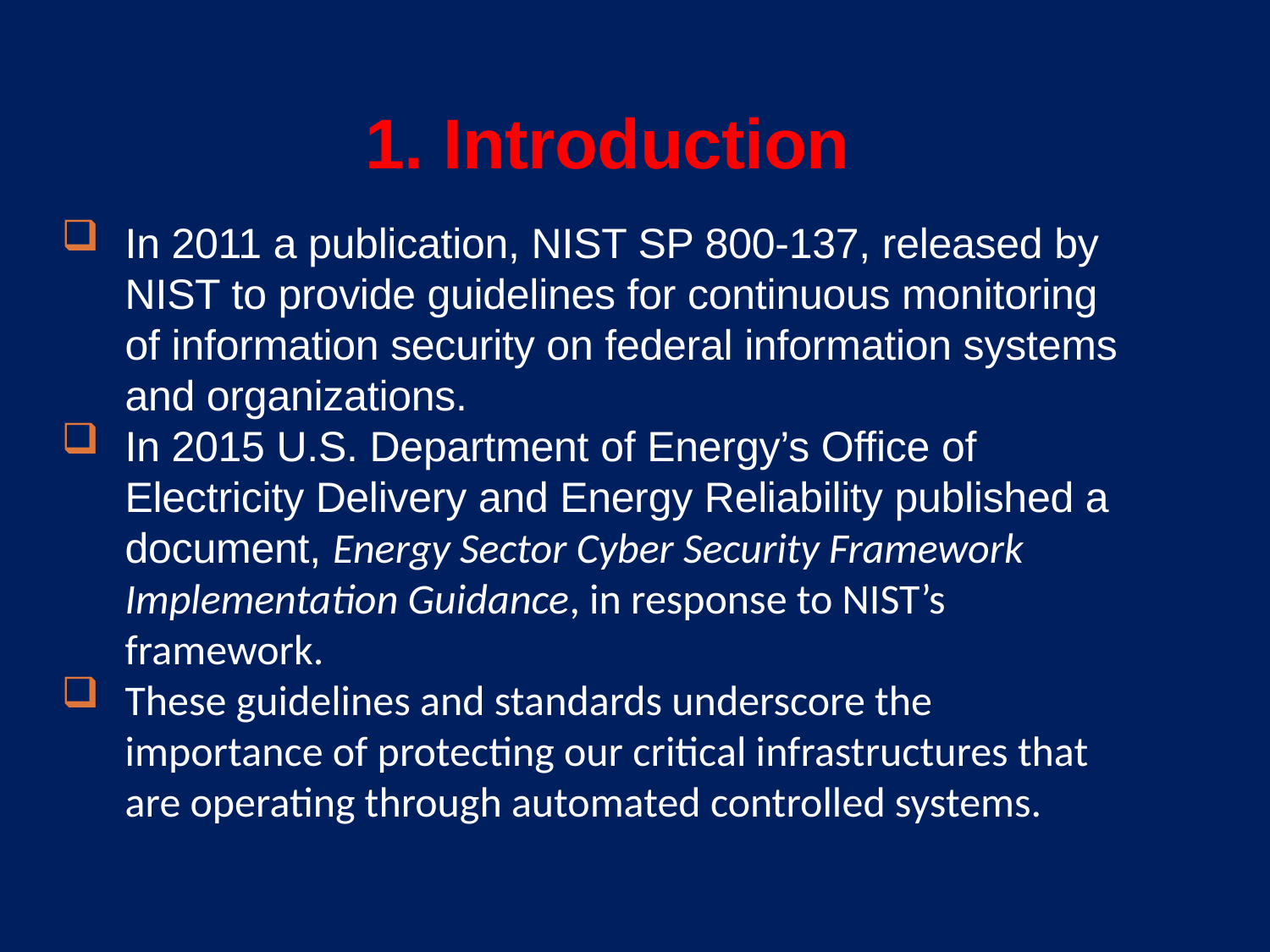

1. Introduction
In 2011 a publication, NIST SP 800-137, released by NIST to provide guidelines for continuous monitoring of information security on federal information systems and organizations.
In 2015 U.S. Department of Energy’s Office of Electricity Delivery and Energy Reliability published a document, Energy Sector Cyber Security Framework Implementation Guidance, in response to NIST’s framework.
These guidelines and standards underscore the importance of protecting our critical infrastructures that are operating through automated controlled systems.